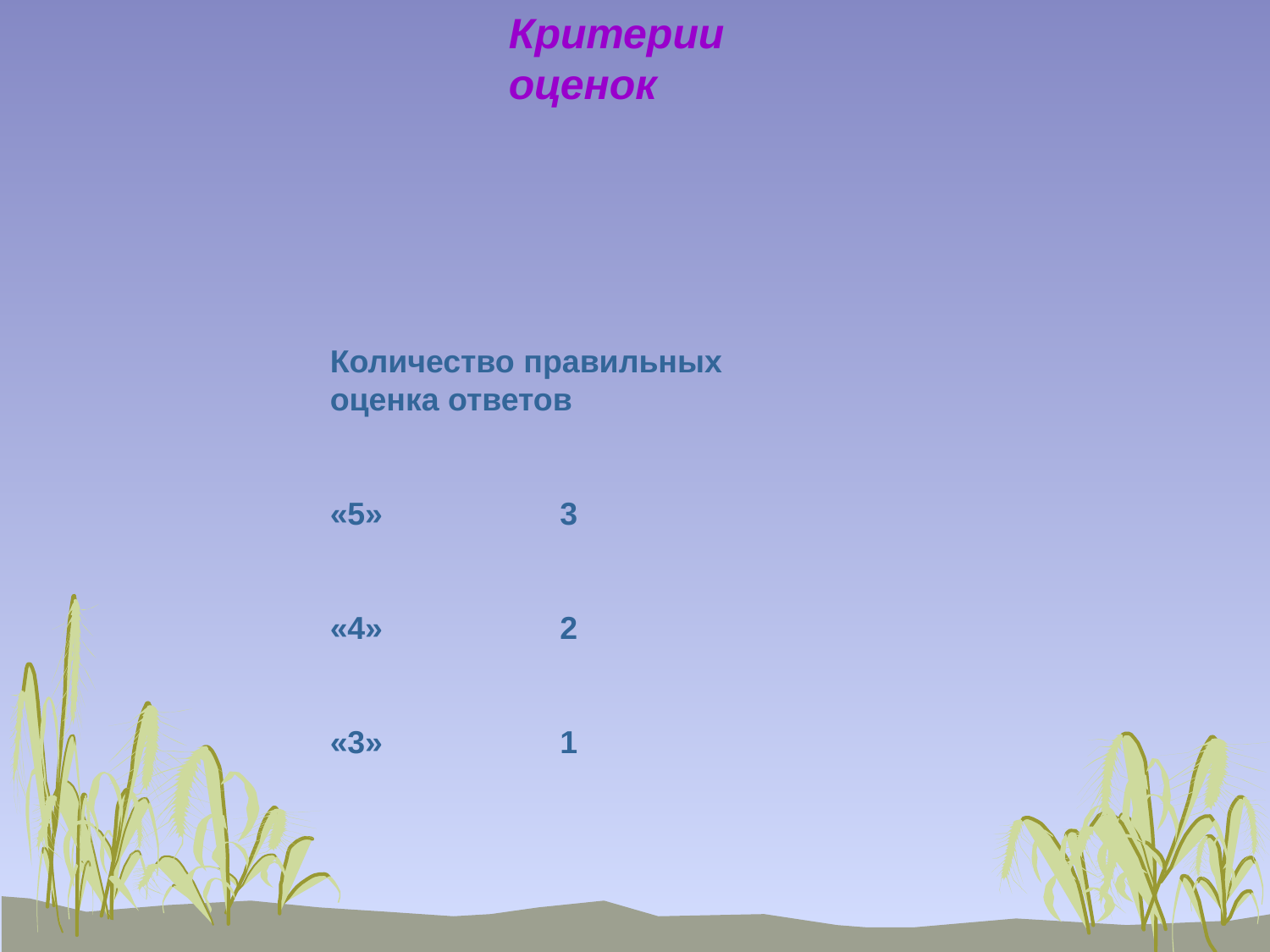

Критерии оценок
Количество правильных                   оценка ответов

«5»                    3

                                                                    «4»                    2

                                                                     «3»                    1